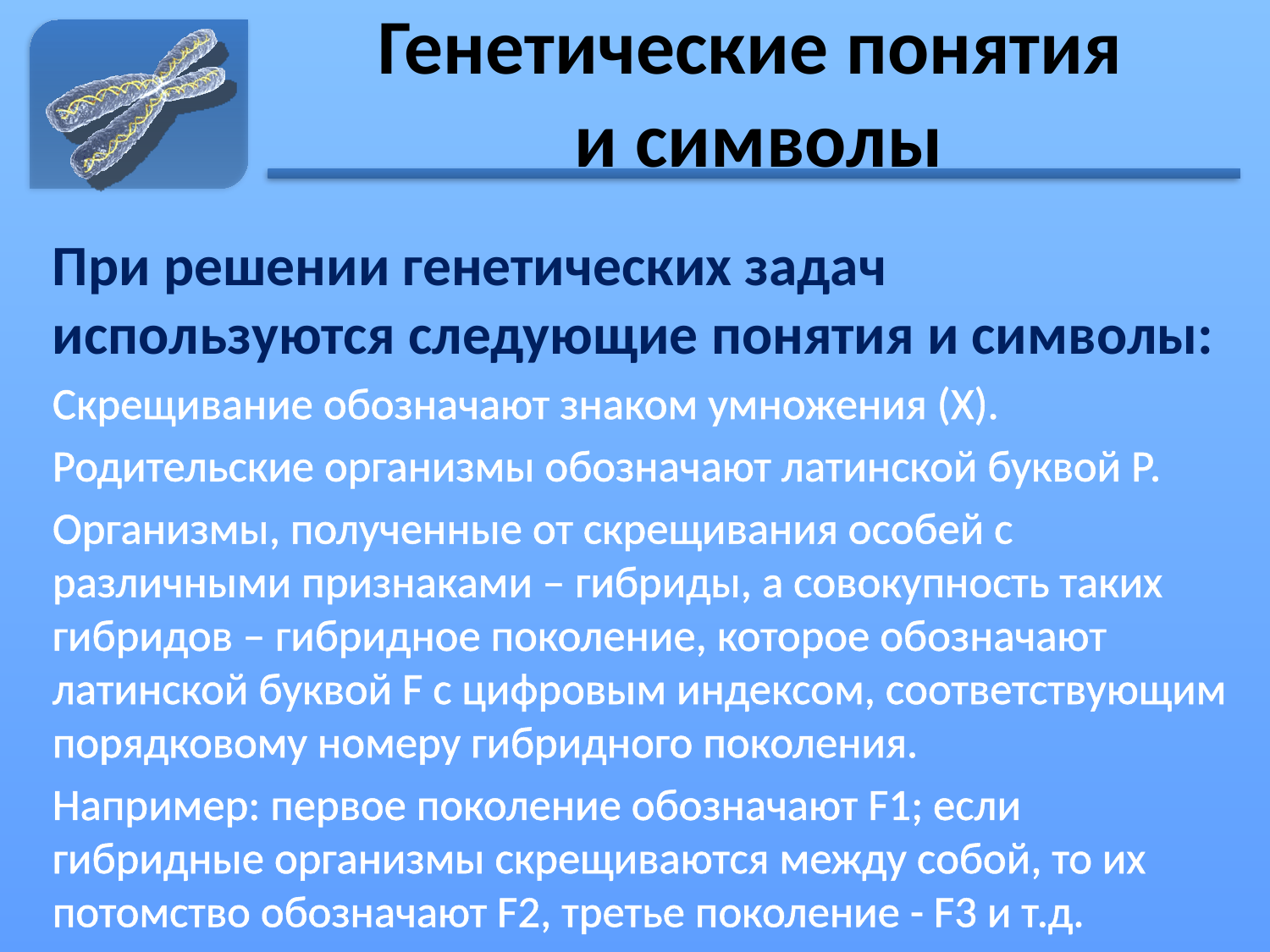

# Генетические понятия и символы
При решении генетических задач используются следующие понятия и символы:
Скрещивание обозначают знаком умножения (X).
Родительские организмы обозначают латинской буквой Р.
Организмы, полученные от скрещивания особей с различными признаками – гибриды, а совокупность таких гибридов – гибридное поколение, которое обозначают латинской буквой F с цифровым индексом, соответствующим порядковому номеру гибридного поколения.
Например: первое поколение обозначают F1; если гибридные организмы скрещиваются между собой, то их потомство обозначают F2, третье поколение - F3 и т.д.